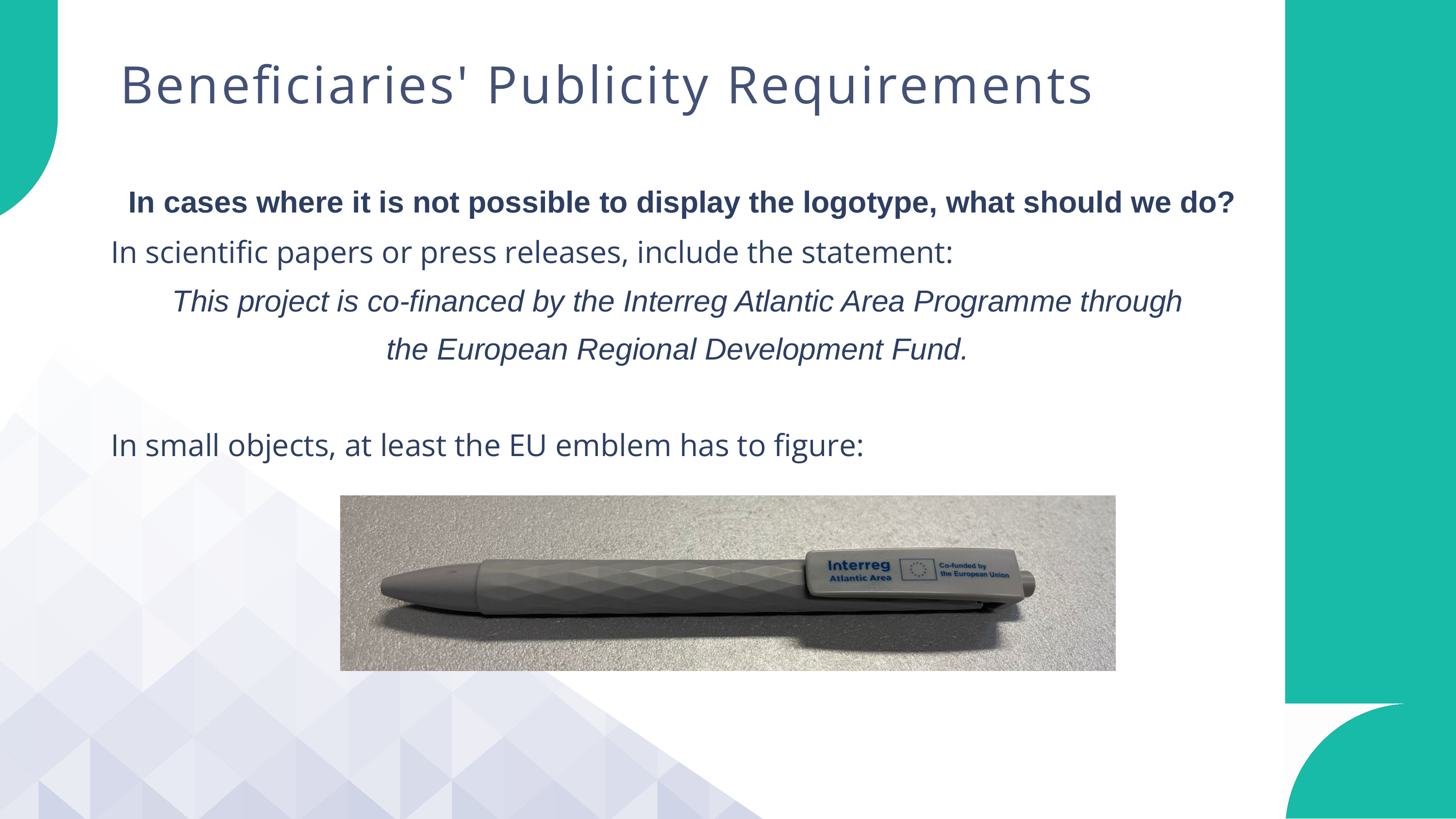

Beneficiaries' Publicity Requirements
In cases where it is not possible to display the logotype, what should we do?

In scientific papers or press releases, include the statement:
This project is co-financed by the Interreg Atlantic Area Programme through
the European Regional Development Fund.

In small objects, at least the EU emblem has to figure: